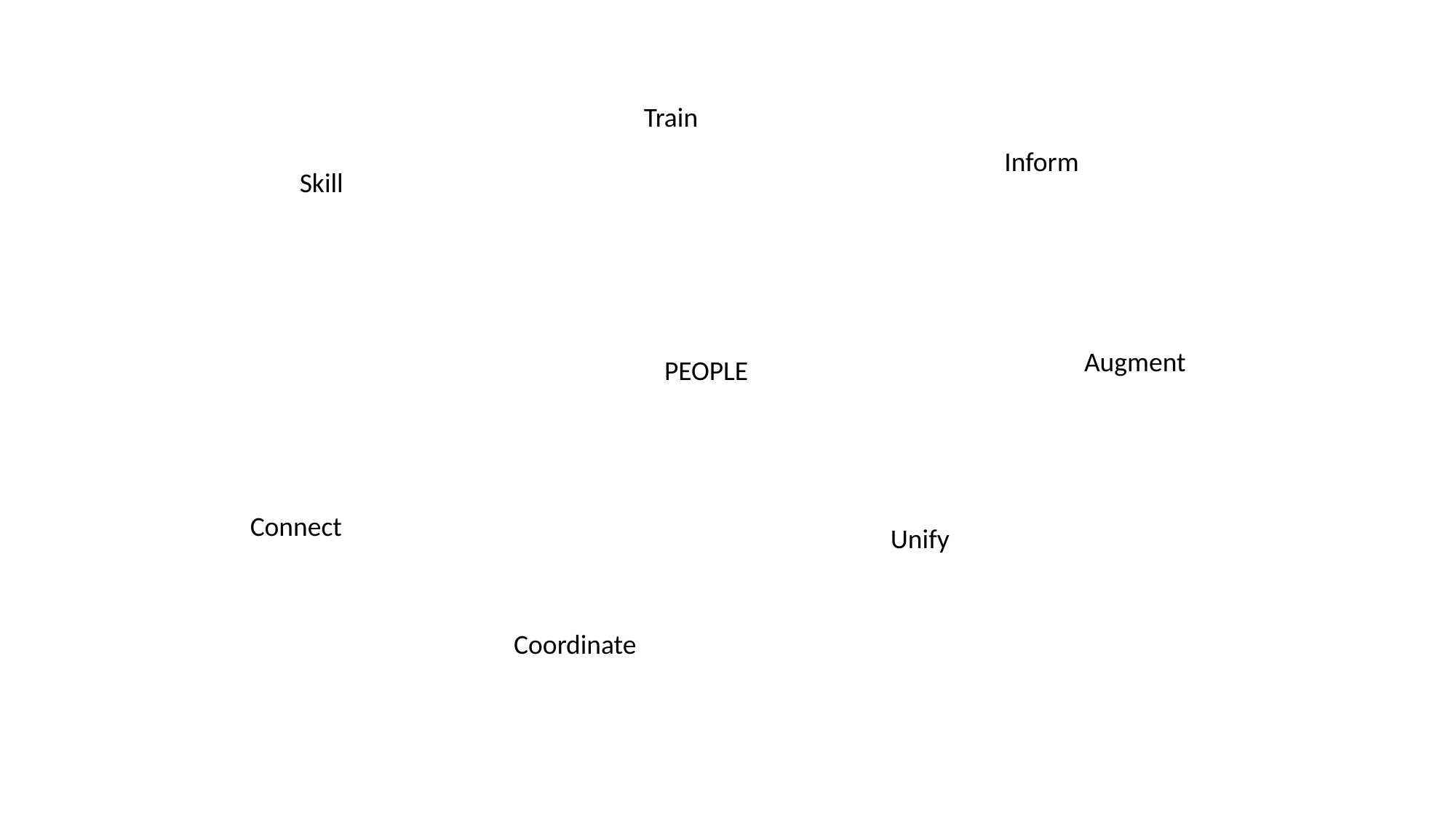

Train
Inform
Skill
Augment
PEOPLE
Connect
Unify
Coordinate